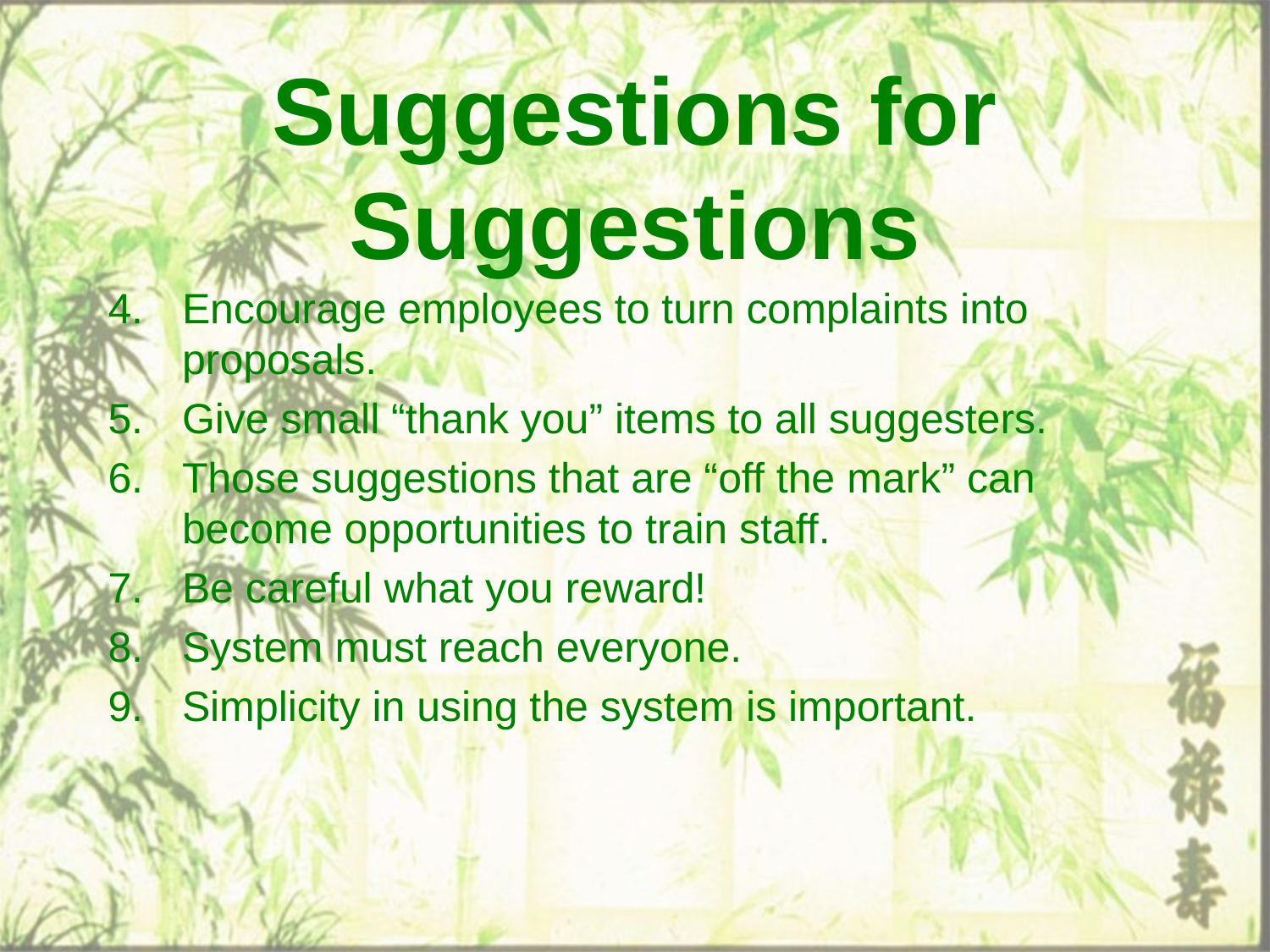

# Suggestions for Suggestions
Encourage employees to turn complaints into proposals.
Give small “thank you” items to all suggesters.
Those suggestions that are “off the mark” can become opportunities to train staff.
Be careful what you reward!
System must reach everyone.
Simplicity in using the system is important.